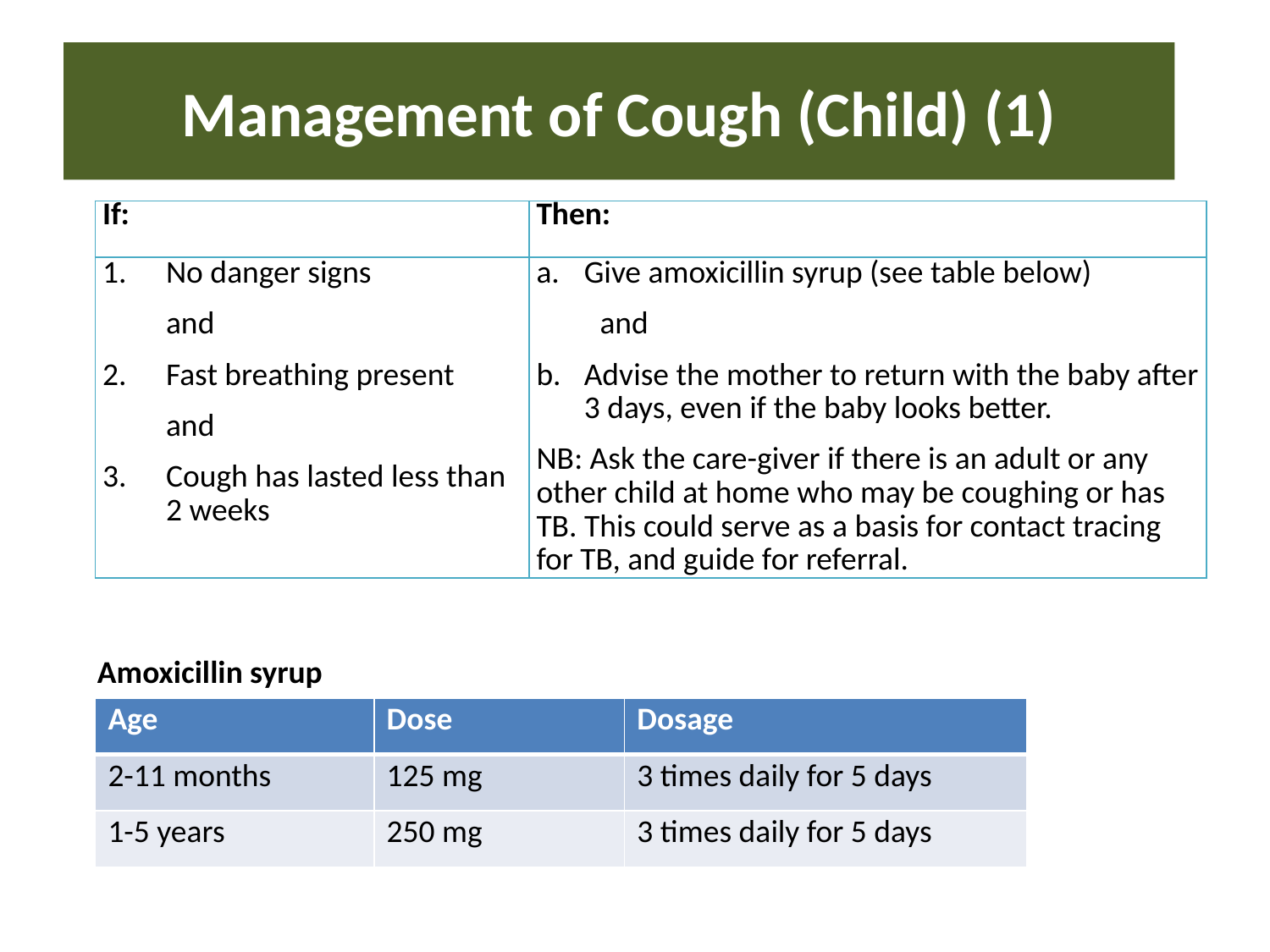

# Management of Cough (Child) (1)
| If: | Then: |
| --- | --- |
| No danger signs and Fast breathing present and Cough has lasted less than 2 weeks | Give amoxicillin syrup (see table below) and Advise the mother to return with the baby after 3 days, even if the baby looks better. NB: Ask the care-giver if there is an adult or any other child at home who may be coughing or has TB. This could serve as a basis for contact tracing for TB, and guide for referral. |
Amoxicillin syrup
| Age | Dose | Dosage |
| --- | --- | --- |
| 2-11 months | 125 mg | 3 times daily for 5 days |
| 1-5 years | 250 mg | 3 times daily for 5 days |